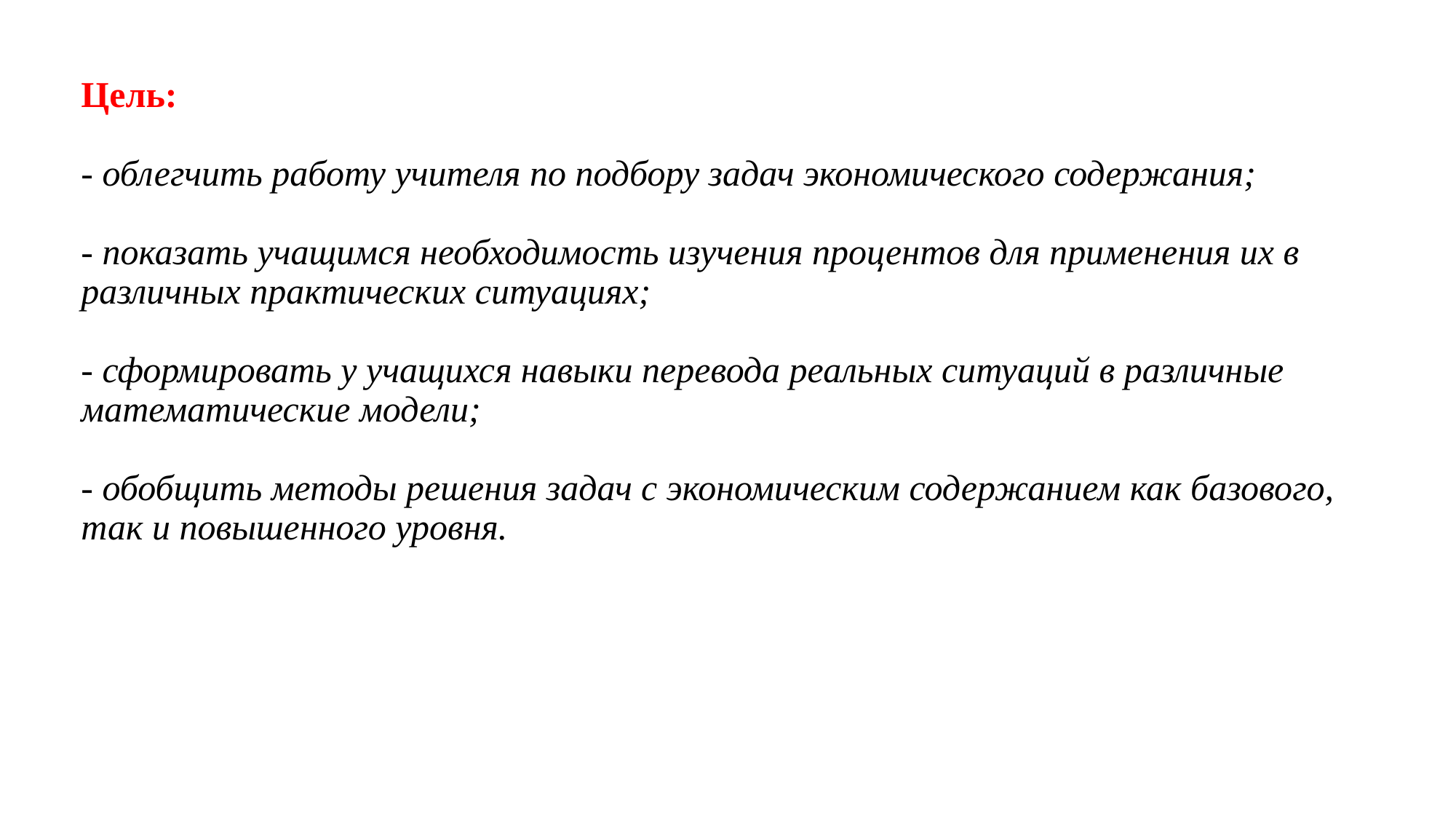

# Цель: - облегчить работу учителя по подбору задач экономического содержания; - показать учащимся необходимость изучения процентов для применения их в различных практических ситуациях; - сформировать у учащихся навыки перевода реальных ситуаций в различные математические модели; - обобщить методы решения задач с экономическим содержанием как базового, так и повышенного уровня.